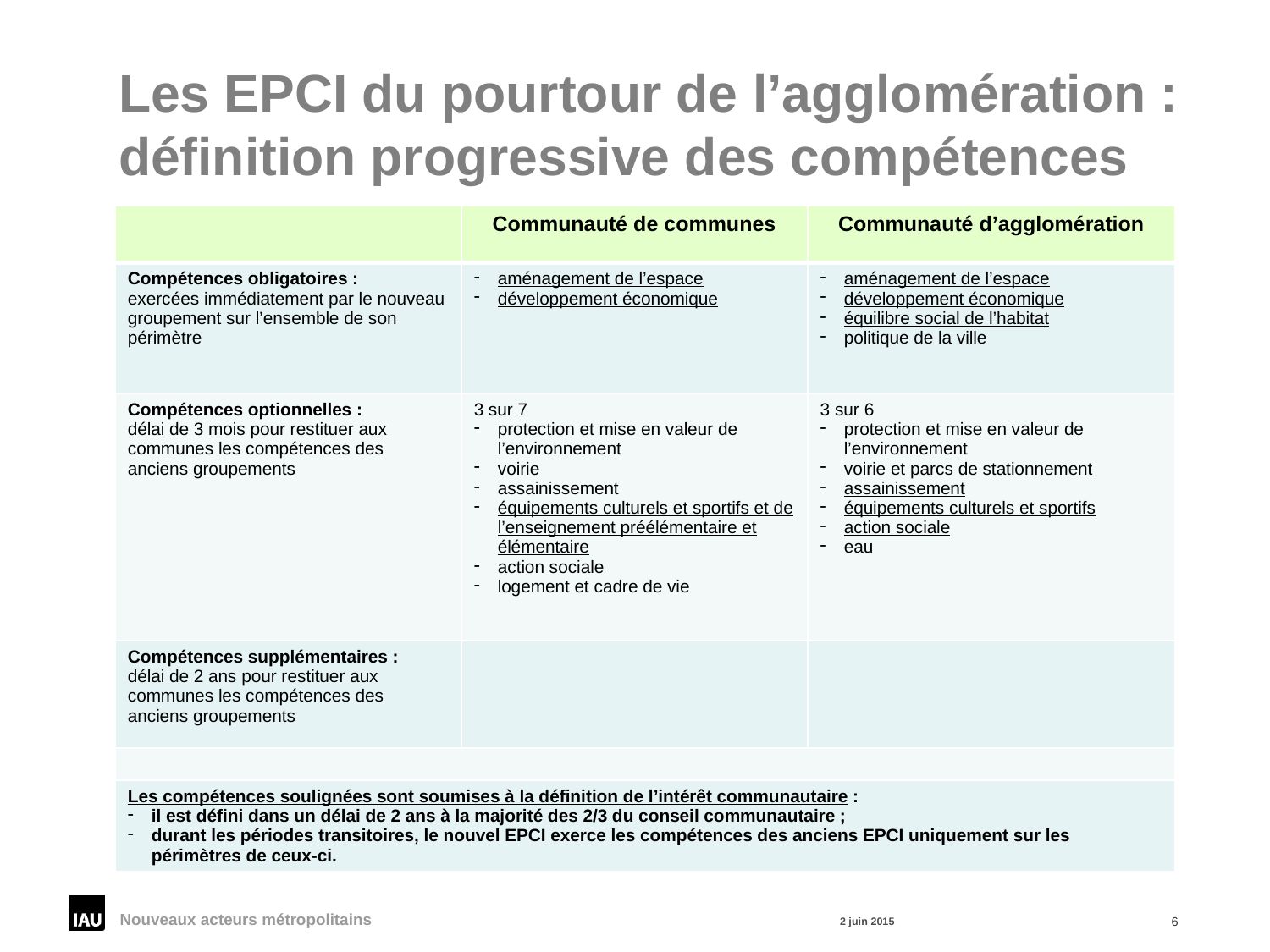

# Les EPCI du pourtour de l’agglomération : définition progressive des compétences
|  | Communauté de communes | Communauté d’agglomération |
| --- | --- | --- |
| Compétences obligatoires : exercées immédiatement par le nouveau groupement sur l’ensemble de son périmètre | aménagement de l’espace développement économique | aménagement de l’espace développement économique équilibre social de l’habitat politique de la ville |
| Compétences optionnelles : délai de 3 mois pour restituer aux communes les compétences des anciens groupements | 3 sur 7 protection et mise en valeur de l’environnement voirie assainissement équipements culturels et sportifs et de l’enseignement préélémentaire et élémentaire action sociale logement et cadre de vie | 3 sur 6 protection et mise en valeur de l’environnement voirie et parcs de stationnement assainissement équipements culturels et sportifs action sociale eau |
| Compétences supplémentaires : délai de 2 ans pour restituer aux communes les compétences des anciens groupements |  |  |
|  |  |  |
| Les compétences soulignées sont soumises à la définition de l’intérêt communautaire : il est défini dans un délai de 2 ans à la majorité des 2/3 du conseil communautaire ; durant les périodes transitoires, le nouvel EPCI exerce les compétences des anciens EPCI uniquement sur les périmètres de ceux-ci. |  |  |
Nouveaux acteurs métropolitains
2 juin 2015